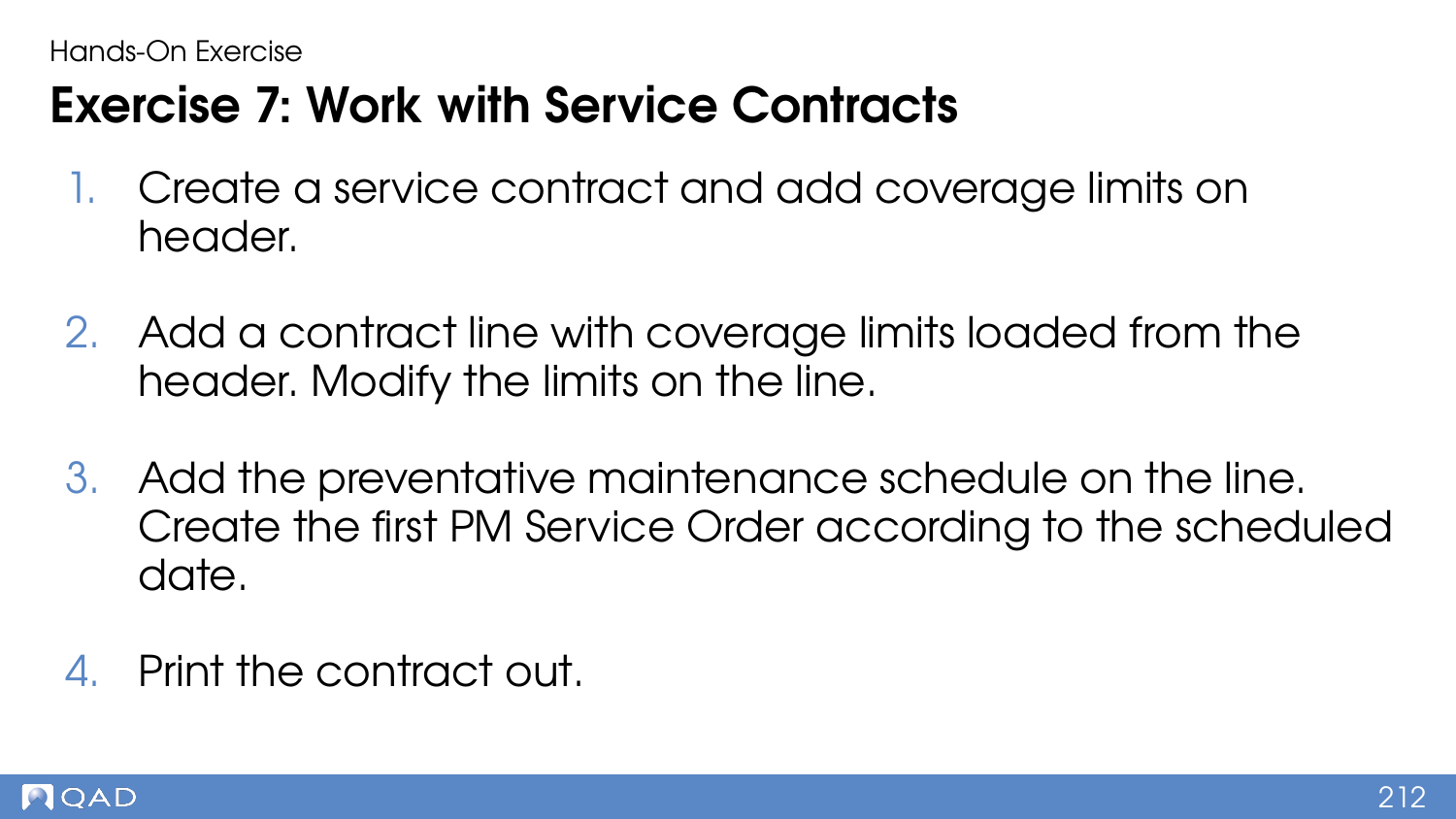

Hands-On Exercise
# Exercise 7: Work with Service Contracts
Create a service contract and add coverage limits on header.

Add a contract line with coverage limits loaded from the header. Modify the limits on the line.

Add the preventative maintenance schedule on the line. Create the first PM Service Order according to the scheduled date.

Print the contract out.
212